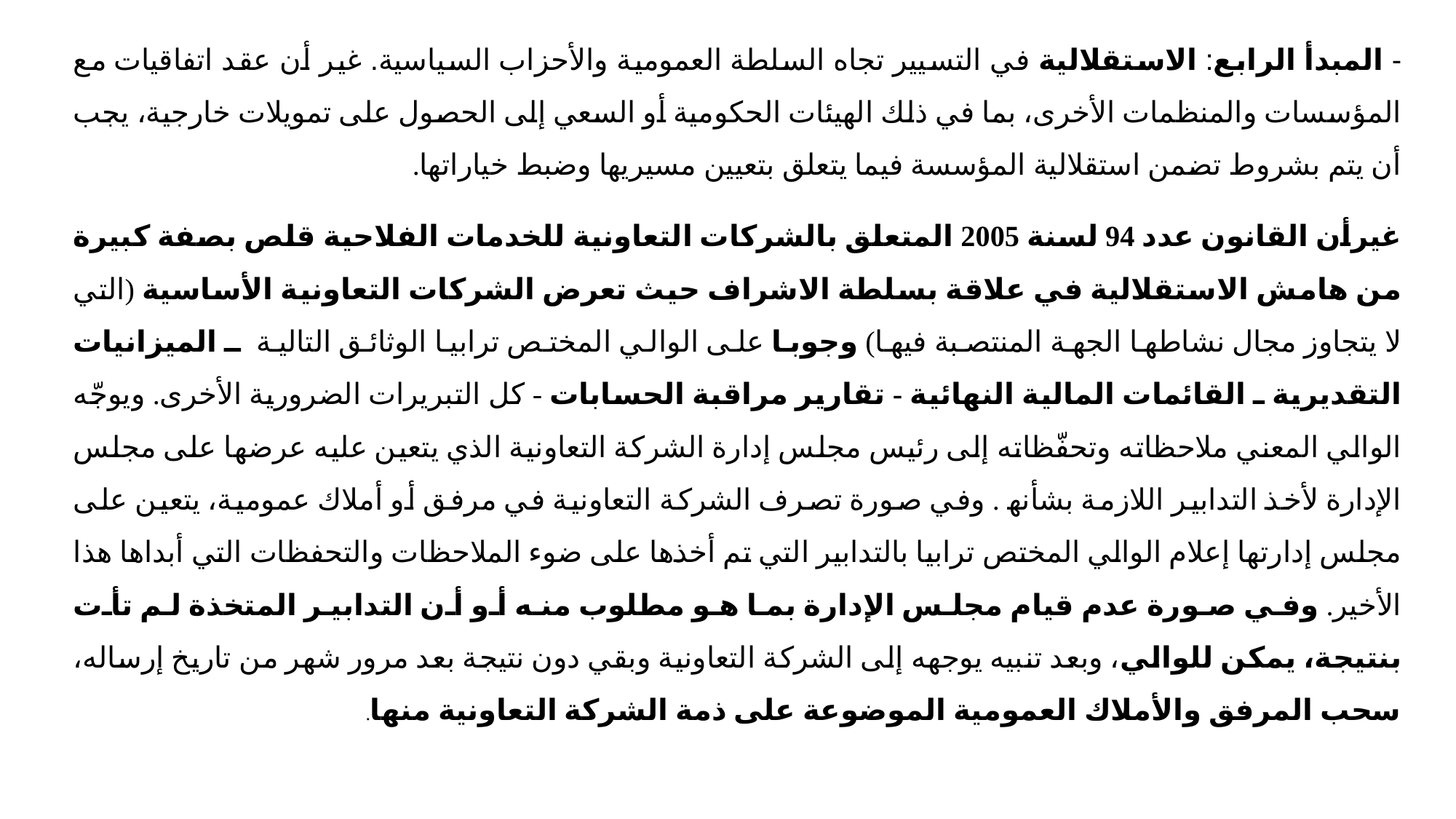

- المبدأ الرابع: الاستقلالية في التسيير تجاه السلطة العمومية والأحزاب السياسية. غير أن عقد اتفاقيات مع المؤسسات والمنظمات الأخرى، بما في ذلك الهيئات الحكومية أو السعي إلى الحصول على تمويلات خارجية، يجب أن يتم بشروط تضمن استقلالية المؤسسة فيما يتعلق بتعيين مسيريها وضبط خياراتها.
غيرأن القانون عدد 94 لسنة 2005 المتعلق بالشركات التعاونية للخدمات الفلاحية قلص بصفة كبيرة من هامش الاستقلالية في علاقة بسلطة الاشراف حيث تعرض الشركات التعاونية الأساسية (التي لا يتجاوز مجال نشاطها الجهة المنتصبة فيها) وجوبا على الوالي المختص ترابيا الوثائق التالية :ـ الميزانيات التقديرية ـ القائمات المالية النهائية - تقارير مراقبة الحسابات - كل التبريرات الضرورية الأخرى. ويوجّه الوالي المعني ملاحظاته وتحفّظاته إلى رئيس مجلس إدارة الشركة التعاونية الذي يتعين عليه عرضها على مجلس الإدارة لأخذ التدابير اللازمة بشأنها. وفي صورة تصرف الشركة التعاونية في مرفق أو أملاك عمومية، يتعين على مجلس إدارتها إعلام الوالي المختص ترابيا بالتدابير التي تم أخذها على ضوء الملاحظات والتحفظات التي أبداها هذا الأخير. وفي صورة عدم قيام مجلس الإدارة بما هو مطلوب منه أو أن التدابير المتخذة لم تأت بنتيجة، يمكن للوالي، وبعد تنبيه يوجهه إلى الشركة التعاونية وبقي دون نتيجة بعد مرور شهر من تاريخ إرساله، سحب المرفق والأملاك العمومية الموضوعة على ذمة الشركة التعاونية منها.